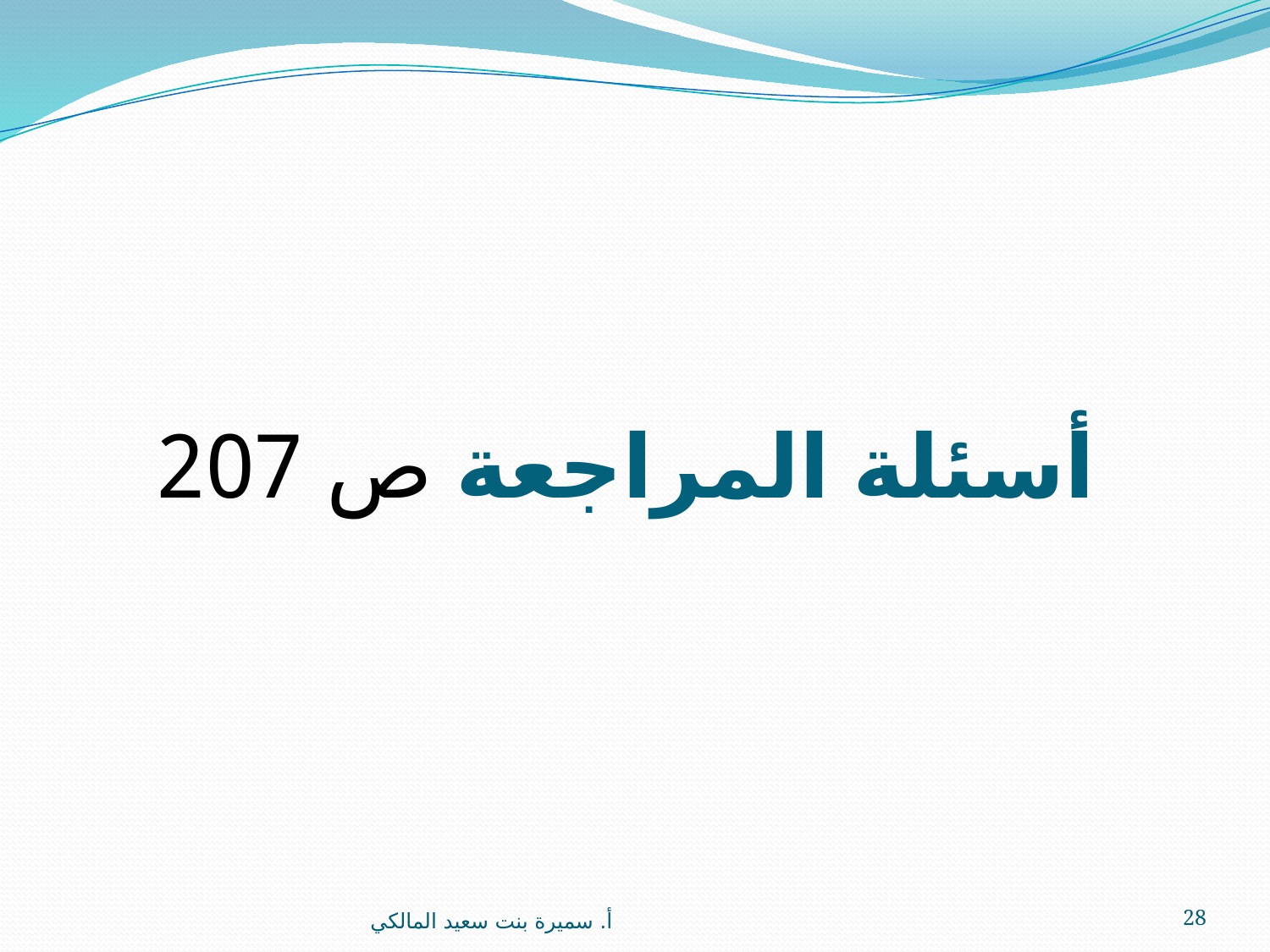

# أسئلة المراجعة ص 207
أ. سميرة بنت سعيد المالكي
28